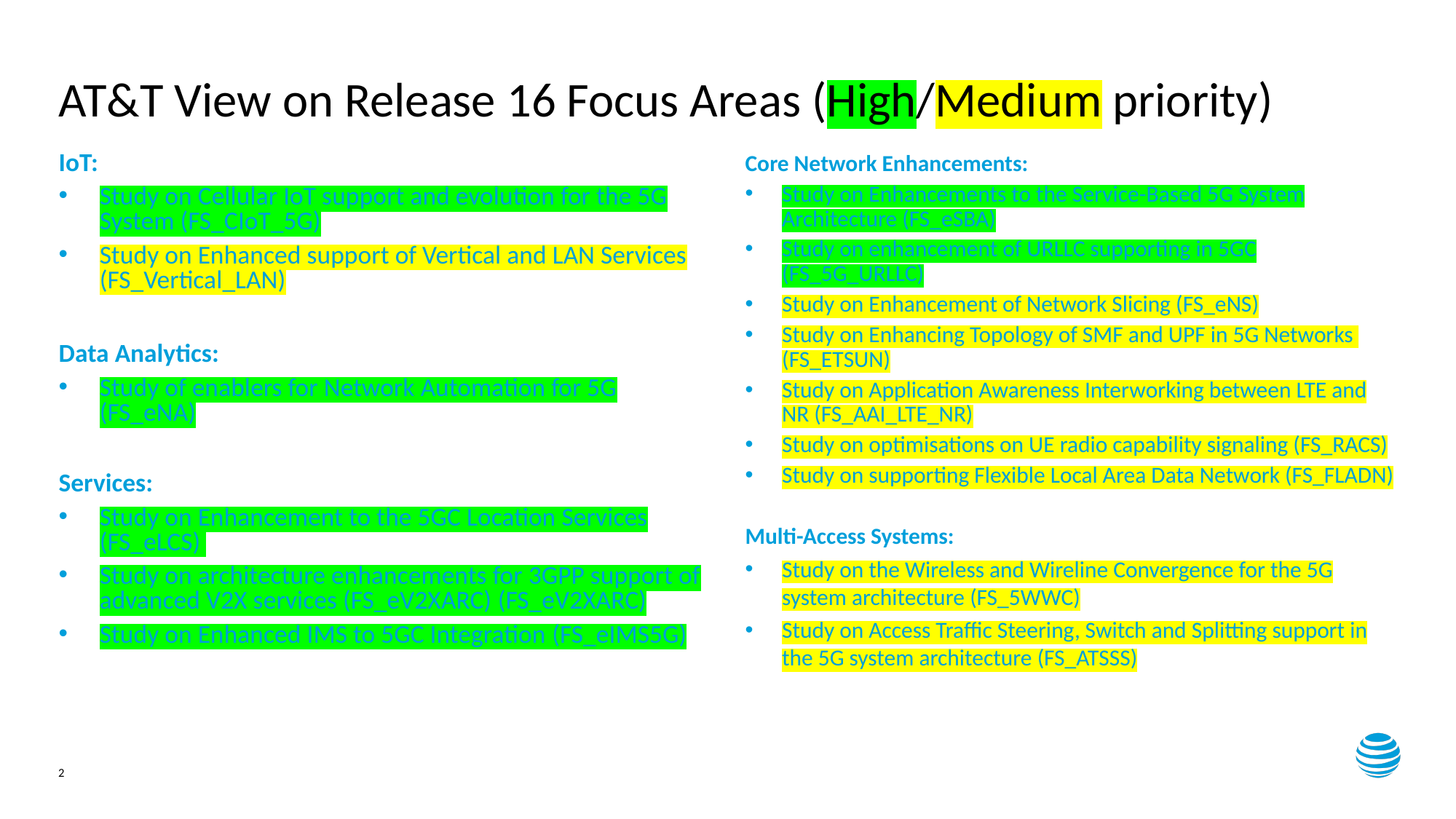

# AT&T View on Release 16 Focus Areas (High/Medium priority)
IoT:
Study on Cellular IoT support and evolution for the 5G System (FS_CIoT_5G)
Study on Enhanced support of Vertical and LAN Services (FS_Vertical_LAN)

Data Analytics:
Study of enablers for Network Automation for 5G (FS_eNA)

Services:
Study on Enhancement to the 5GC Location Services (FS_eLCS)
Study on architecture enhancements for 3GPP support of advanced V2X services (FS_eV2XARC) (FS_eV2XARC)
Study on Enhanced IMS to 5GC Integration (FS_eIMS5G)

Core Network Enhancements:
Study on Enhancements to the Service-Based 5G System Architecture (FS_eSBA)
Study on enhancement of URLLC supporting in 5GC (FS_5G_URLLC)
Study on Enhancement of Network Slicing (FS_eNS)
Study on Enhancing Topology of SMF and UPF in 5G Networks  (FS_ETSUN)
Study on Application Awareness Interworking between LTE and NR (FS_AAI_LTE_NR)
Study on optimisations on UE radio capability signaling (FS_RACS)
Study on supporting Flexible Local Area Data Network (FS_FLADN)

Multi-Access Systems:
Study on the Wireless and Wireline Convergence for the 5G system architecture (FS_5WWC)
Study on Access Traffic Steering, Switch and Splitting support in the 5G system architecture (FS_ATSSS)
2